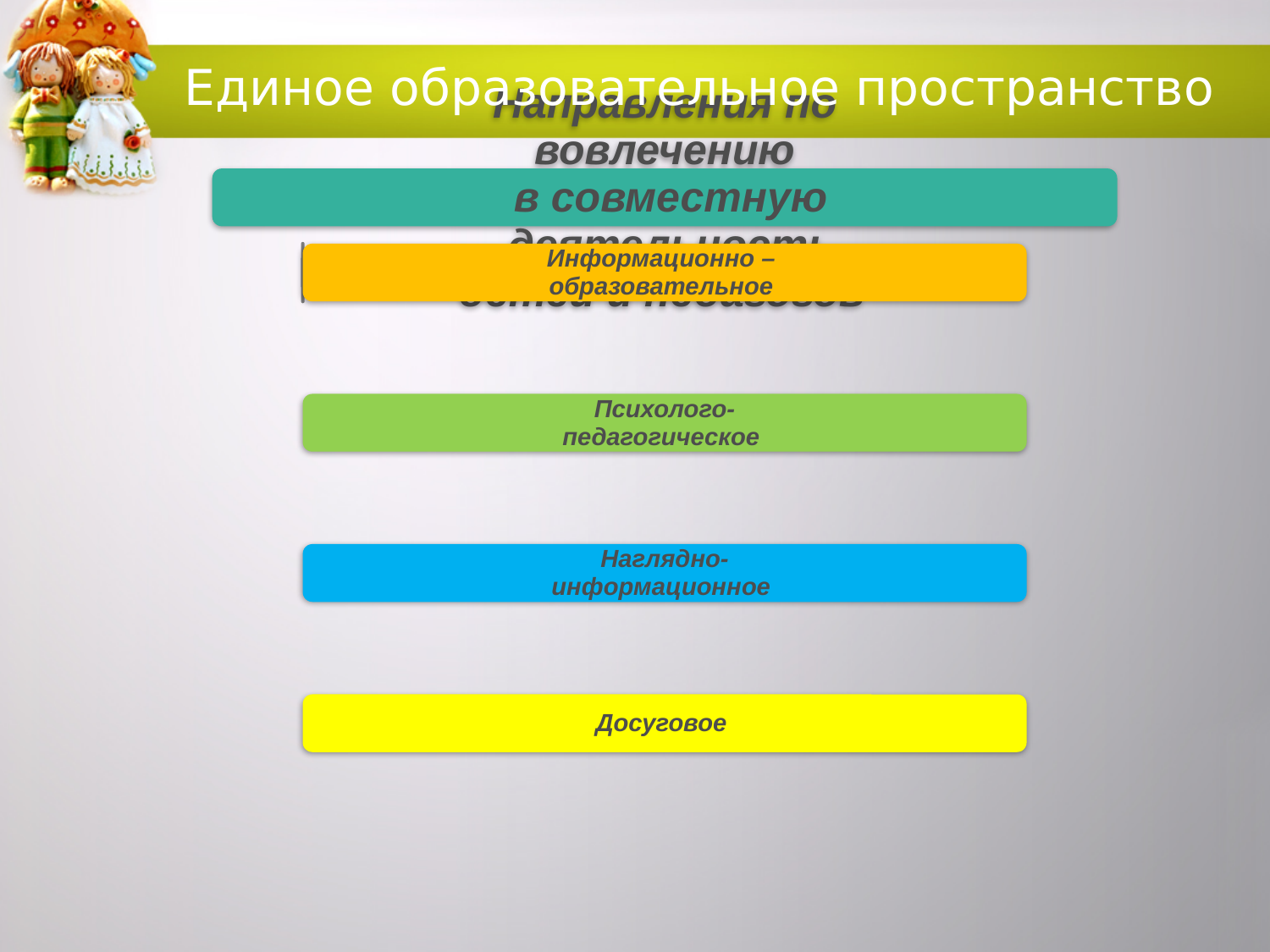

Единое образовательное пространство
Направления по
вовлечению
 в совместную
 деятельность
детей и педагогов
Информационно –
образовательное
Психолого-
педагогическое
Наглядно-
информационное
Досуговое